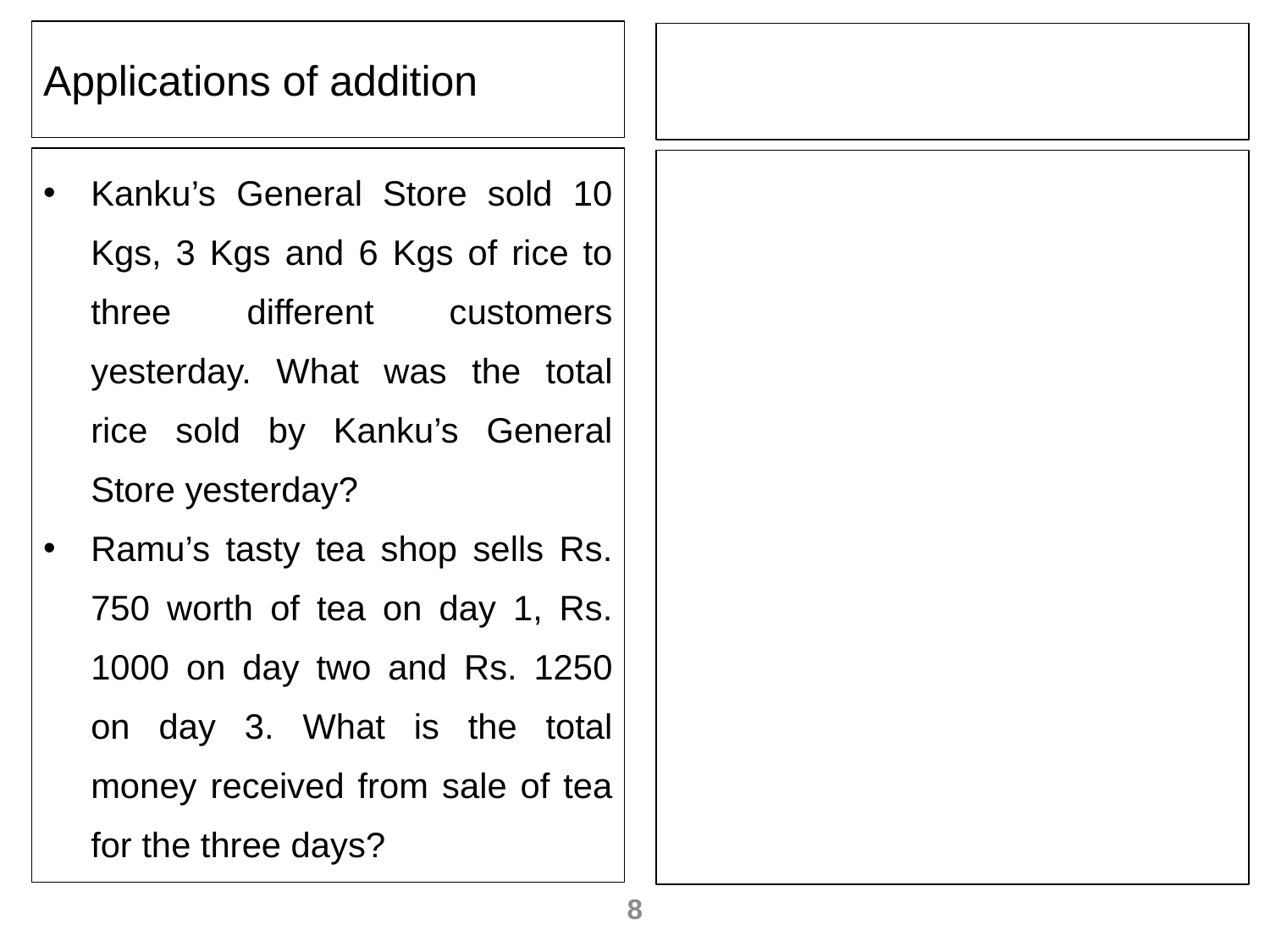

Applications of addition

Kanku’s General Store sold 10 Kgs, 3 Kgs and 6 Kgs of rice to three different customers yesterday. What was the total rice sold by Kanku’s General Store yesterday?
Ramu’s tasty tea shop sells Rs. 750 worth of tea on day 1, Rs. 1000 on day two and Rs. 1250 on day 3. What is the total money received from sale of tea for the three days?

8